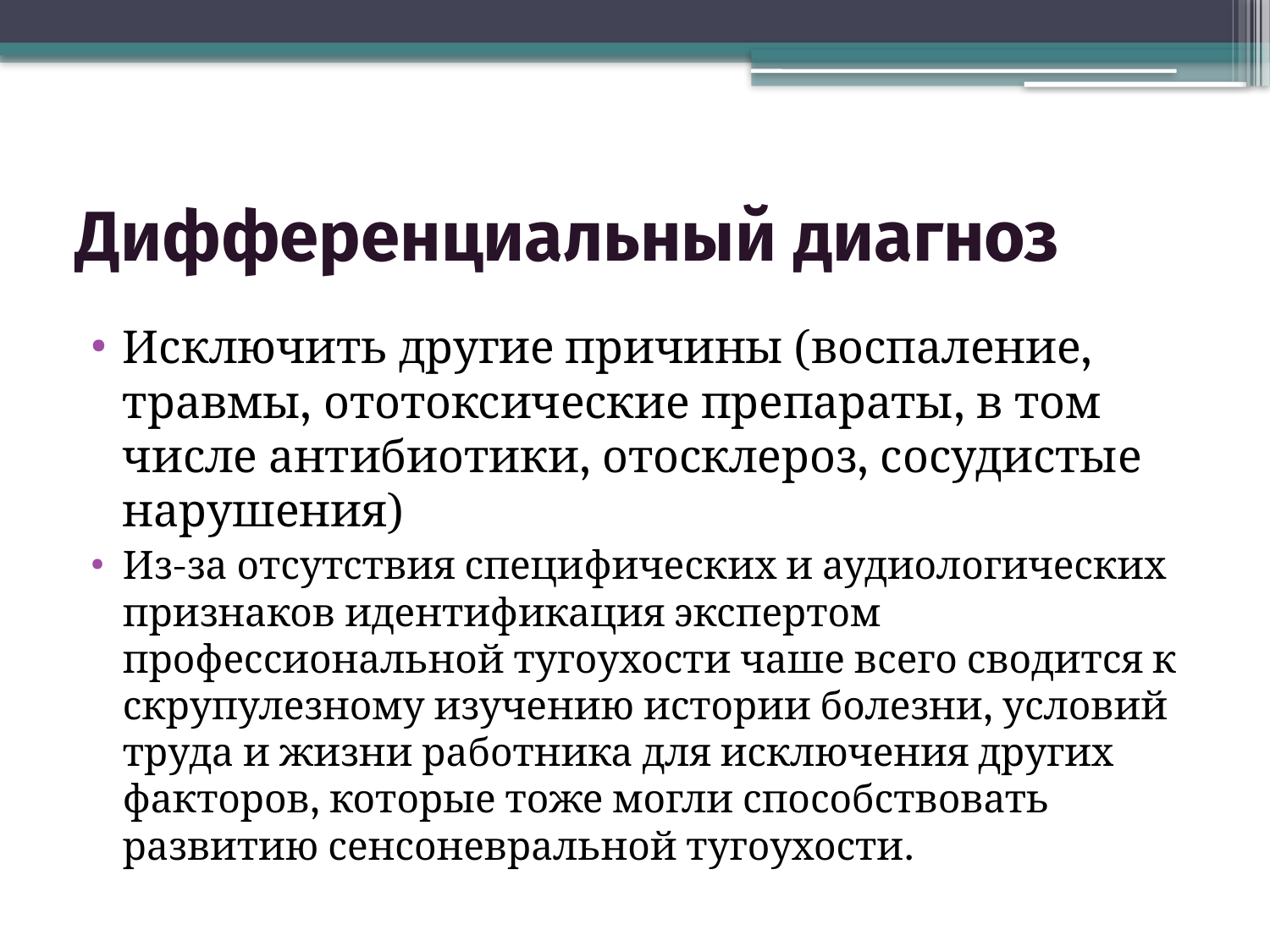

# Дифференциальный диагноз
Исключить другие причины (воспаление, травмы, ототоксические препараты, в том числе антибиотики, отосклероз, сосудистые нарушения)
Из-за отсутствия специфических и аудиологических признаков идентификация экспертом профессиональной тугоухости чаше всего сводится к скрупулезному изучению истории болезни, условий труда и жизни работника для исключения других факторов, которые тоже могли способствовать развитию сенсоневральной тугоухости.